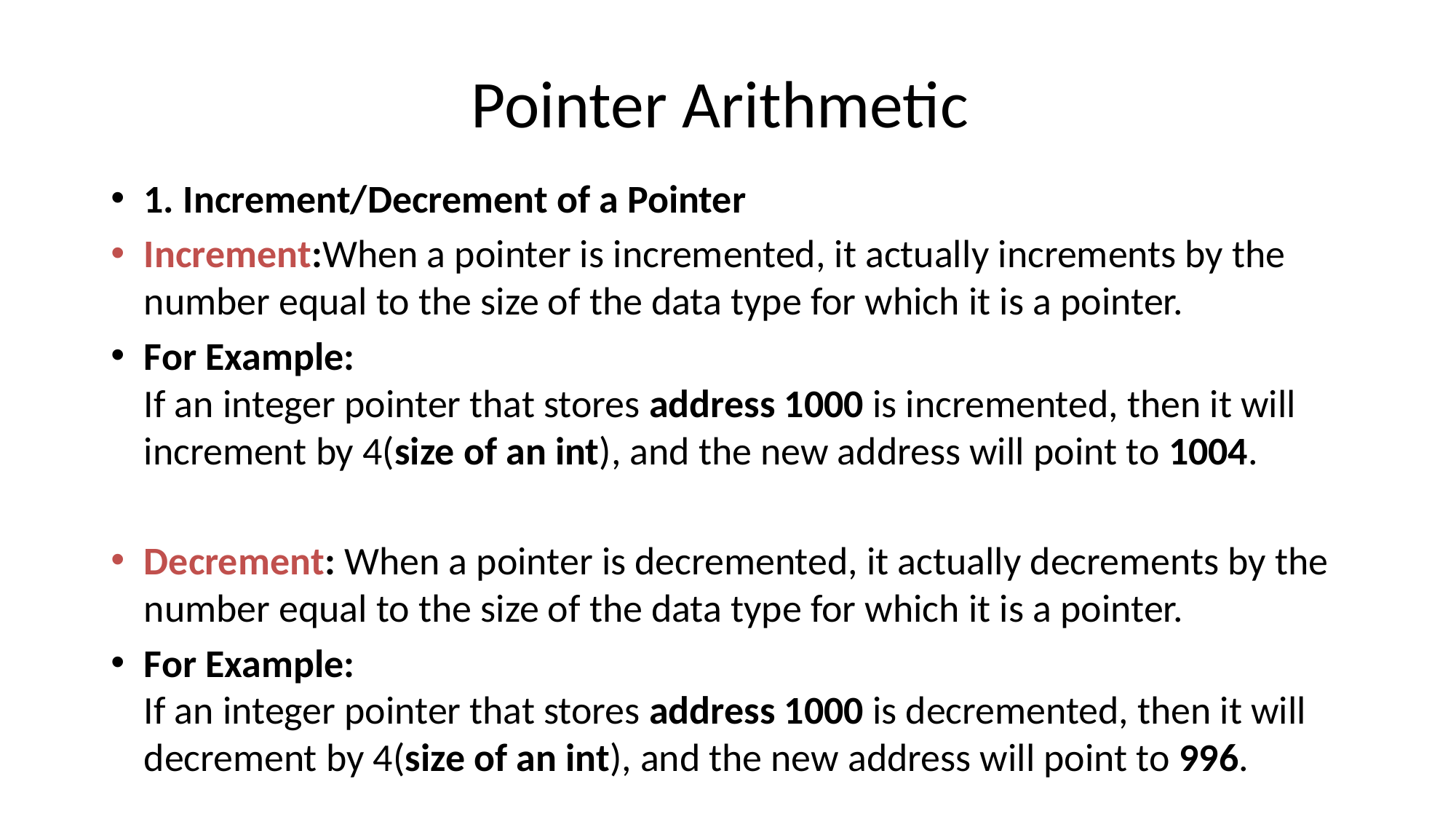

# Pointer Arithmetic
1. Increment/Decrement of a Pointer
Increment:When a pointer is incremented, it actually increments by the number equal to the size of the data type for which it is a pointer.
For Example:
If an integer pointer that stores address 1000 is incremented, then it will increment by 4(size of an int), and the new address will point to 1004.

Decrement: When a pointer is decremented, it actually decrements by the number equal to the size of the data type for which it is a pointer.
For Example:
If an integer pointer that stores address 1000 is decremented, then it will decrement by 4(size of an int), and the new address will point to 996.